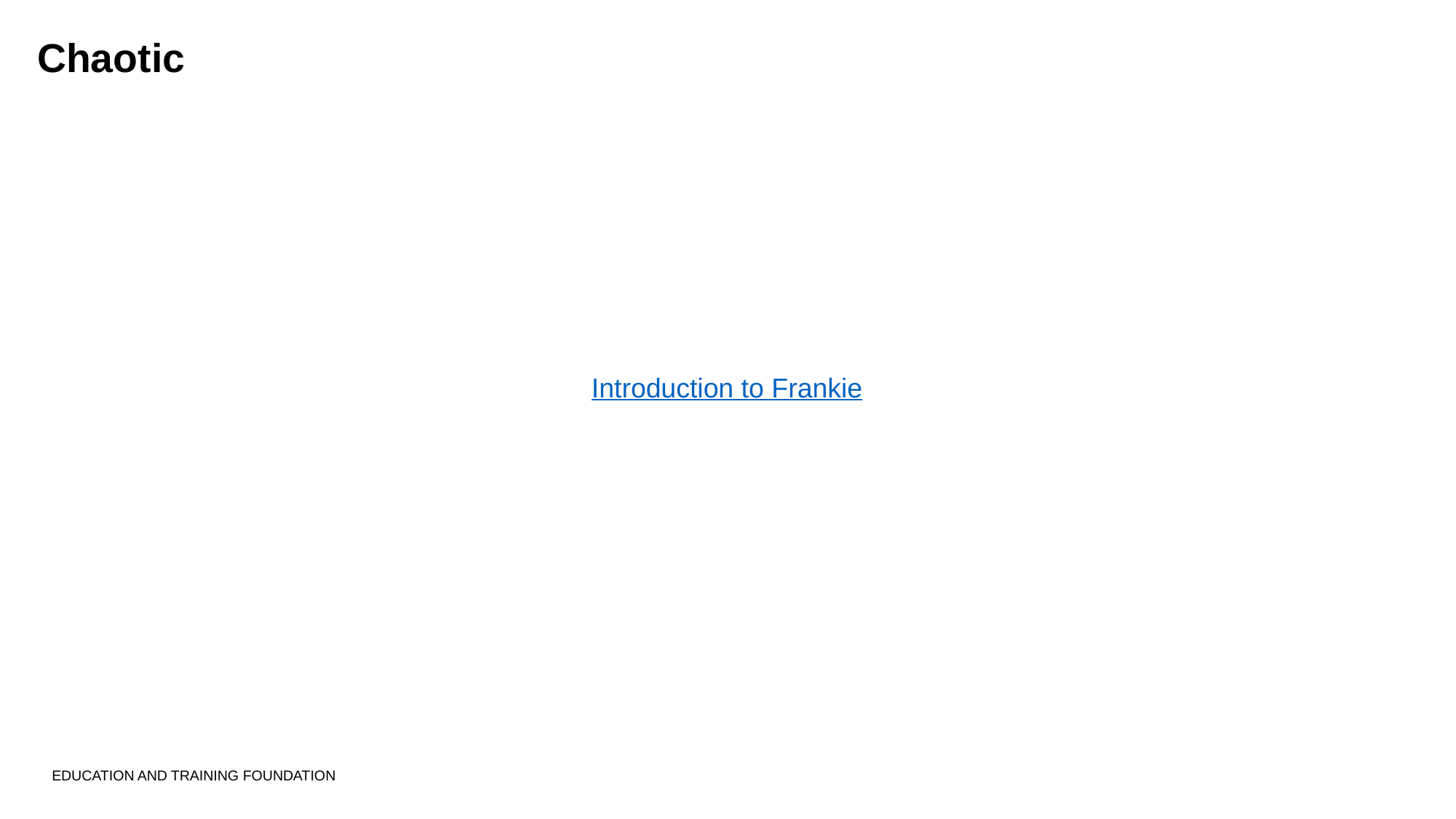

# Chaotic
Introduction to Frankie
EDUCATION AND TRAINING FOUNDATION